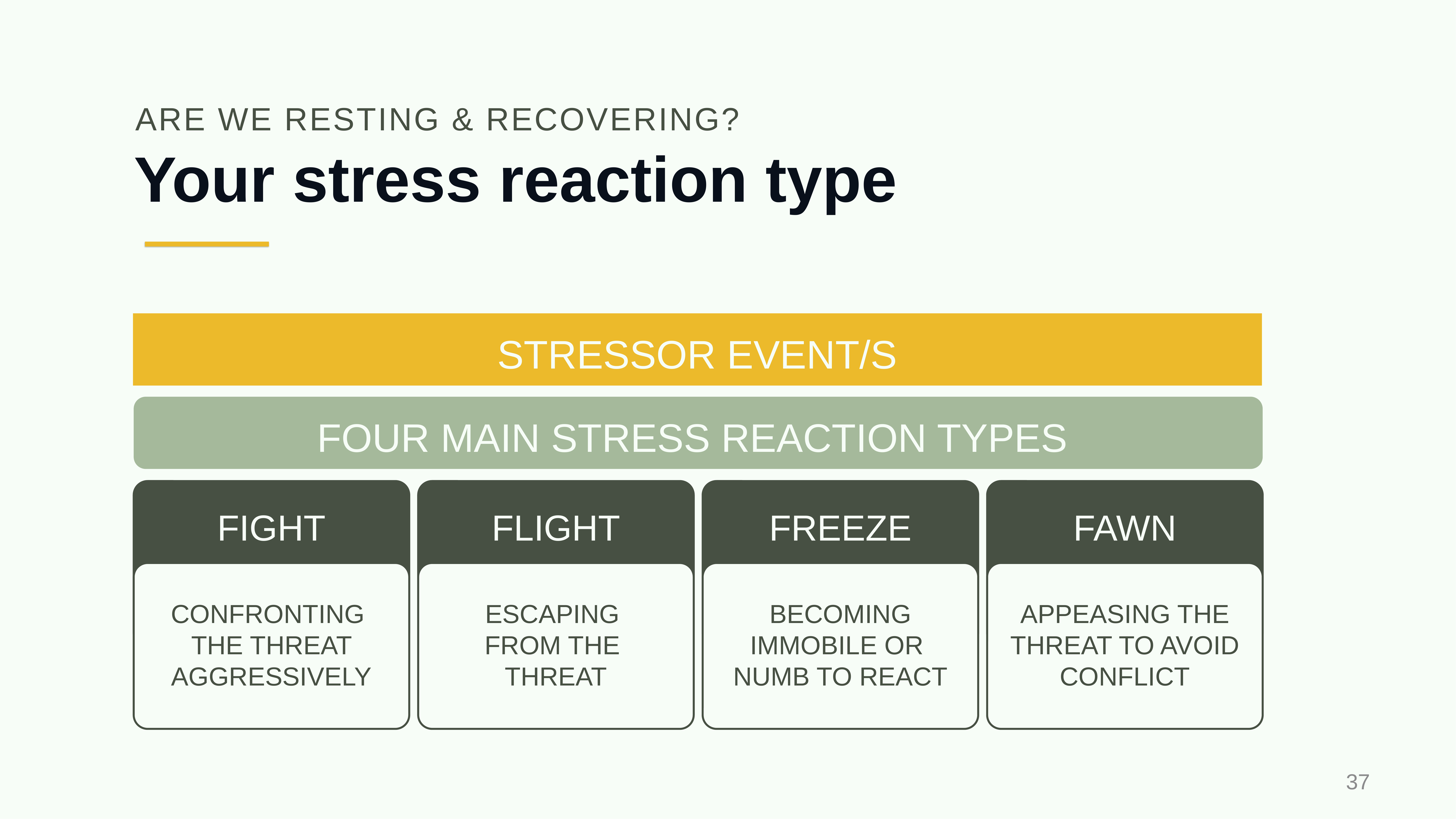

ARE WE RESTING & RECOVERING?
# Your stress reaction type

STRESSOR EVENT/S
FOUR MAIN STRESS REACTION TYPES

FIGHT

CONFRONTING
THE THREAT AGGRESSIVELY

FLIGHT

ESCAPING
FROM THE
THREAT

FREEZE

BECOMING IMMOBILE OR
NUMB TO REACT

FAWN

APPEASING THE THREAT TO AVOID CONFLICT
37